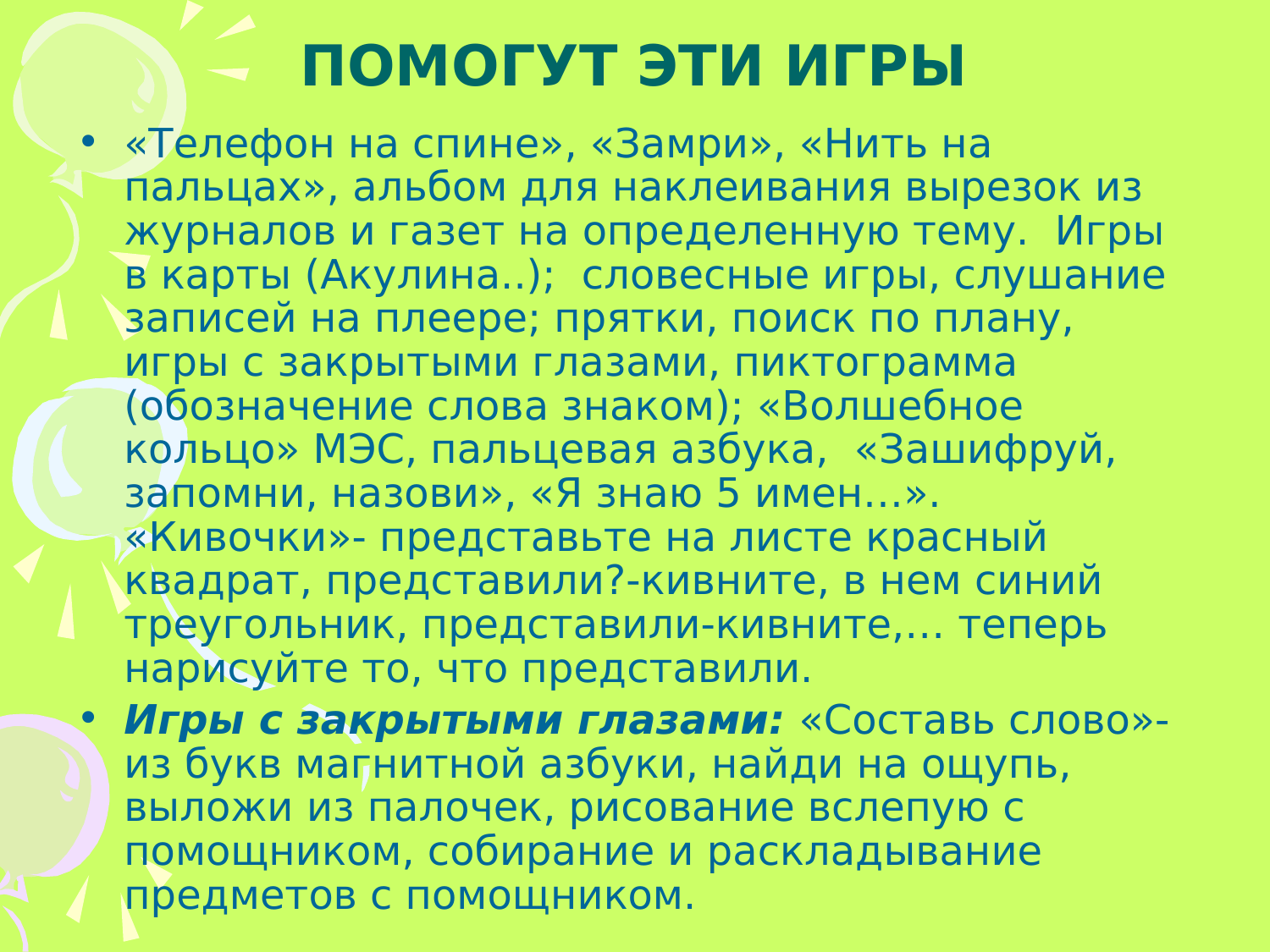

# ПОМОГУТ ЭТИ ИГРЫ
«Телефон на спине», «Замри», «Нить на пальцах», альбом для наклеивания вырезок из журналов и газет на определенную тему.  Игры в карты (Акулина..);  словесные игры, слушание записей на плеере; прятки, поиск по плану, игры с закрытыми глазами, пиктограмма (обозначение слова знаком); «Волшебное кольцо» МЭС, пальцевая азбука,  «Зашифруй, запомни, назови», «Я знаю 5 имен…». «Кивочки»- представьте на листе красный квадрат, представили?-кивните, в нем синий треугольник, представили-кивните,… теперь нарисуйте то, что представили.
Игры с закрытыми глазами: «Составь слово»-из букв магнитной азбуки, найди на ощупь, выложи из палочек, рисование вслепую с помощником, собирание и раскладывание предметов с помощником.